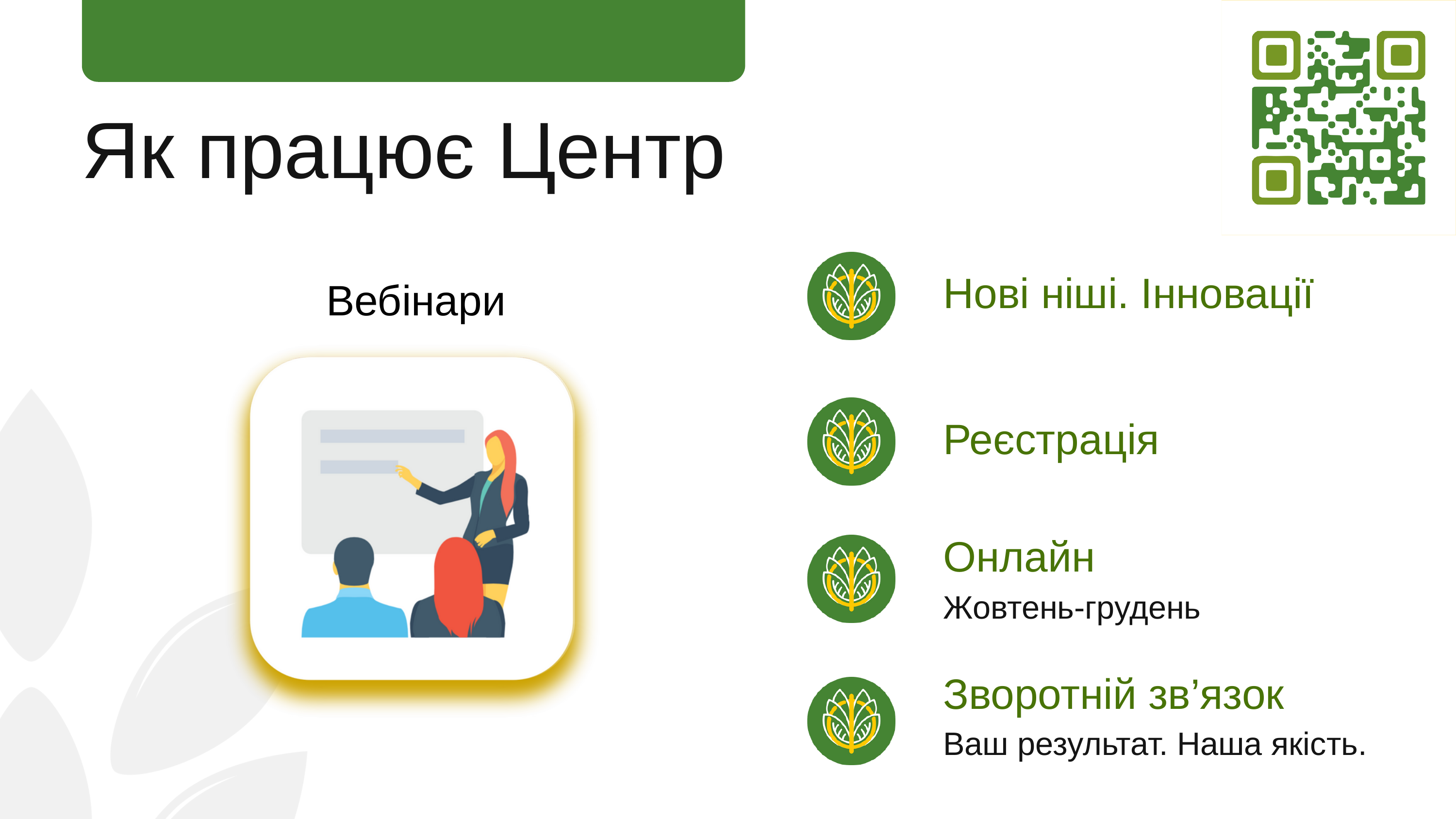

Як працює Центр

Вебінари
Нові ніші. Інновації

Реєстрація
Онлайн

Жовтень-грудень
Зворотній зв’язок

Ваш результат. Наша якість.